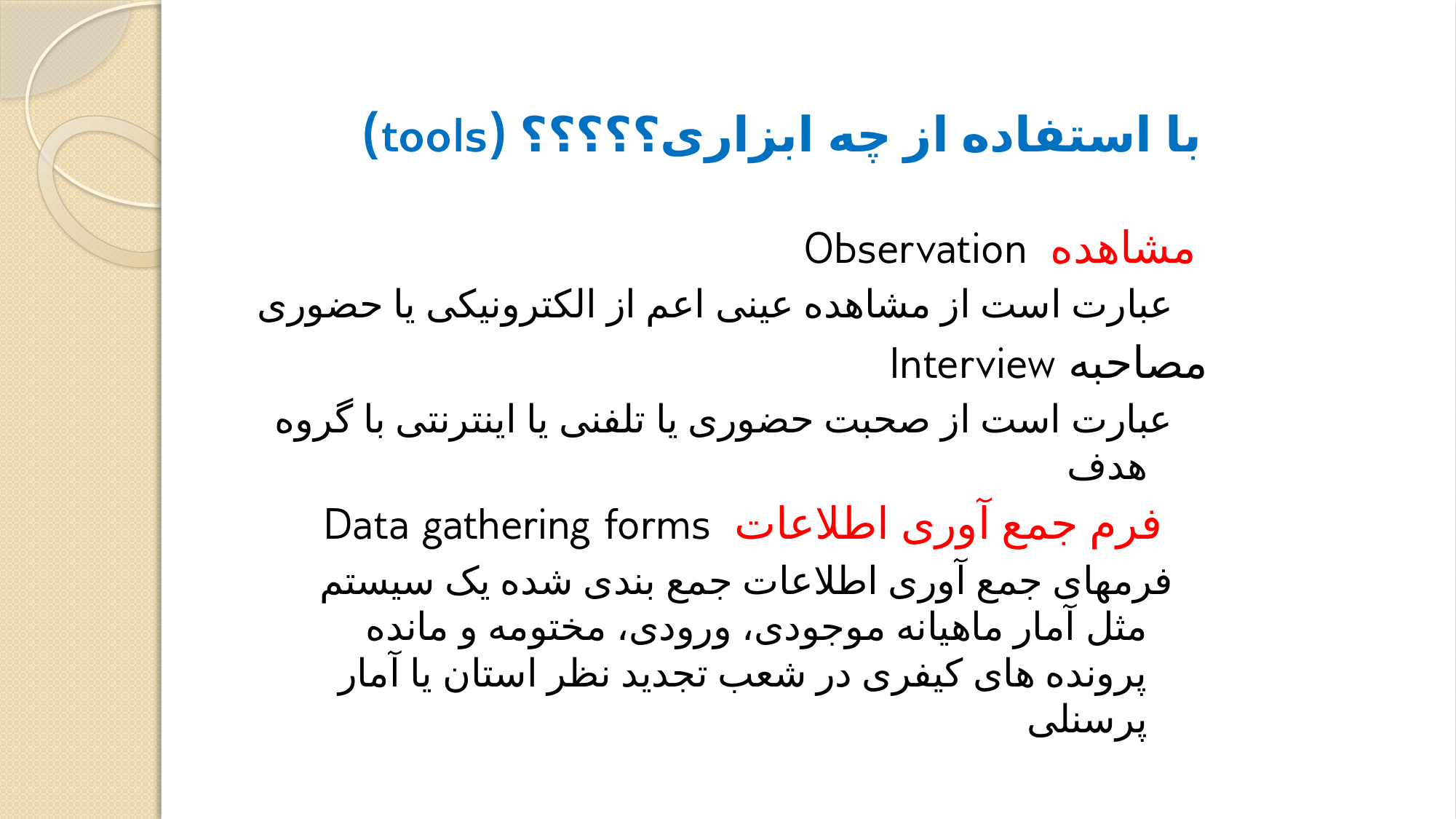

# با استفاده از چه ابزاری؟؟؟؟؟ (tools)
 مشاهده  Observation
عبارت است از مشاهده عینی اعم از الکترونیکی یا حضوری
مصاحبه Interview
عبارت است از صحبت حضوری یا تلفنی یا اینترنتی با گروه هدف
    فرم جمع آوری اطلاعات  Data gathering forms
فرمهای جمع آوری اطلاعات جمع بندی شده یک سیستم مثل آمار ماهیانه موجودی، ورودی، مختومه و مانده پرونده های کیفری در شعب تجدید نظر استان یا آمار پرسنلی